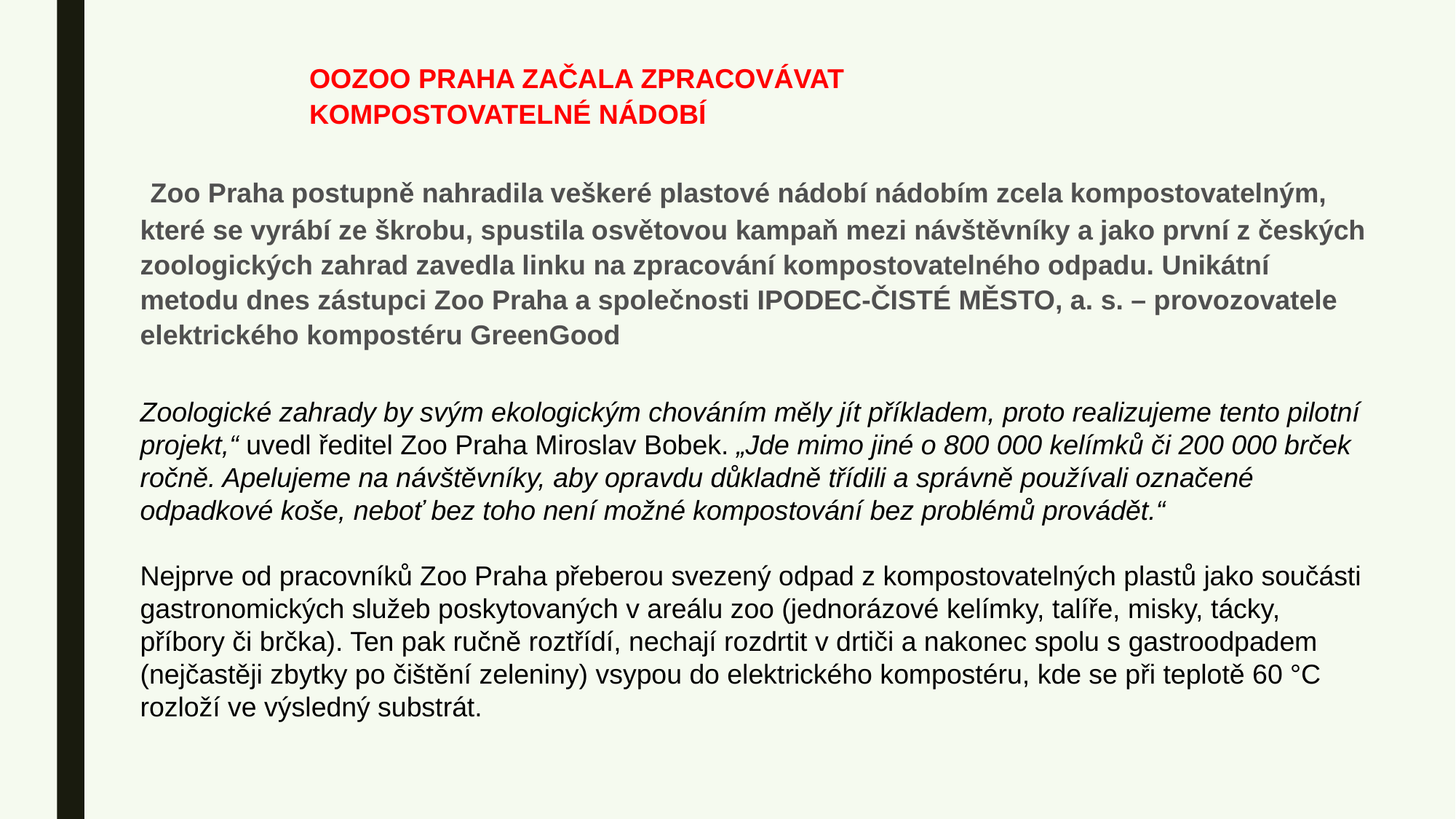

OOZOO PRAHA ZAČALA ZPRACOVÁVAT KOMPOSTOVATELNÉ NÁDOBÍ
 Zoo Praha postupně nahradila veškeré plastové nádobí nádobím zcela kompostovatelným, které se vyrábí ze škrobu, spustila osvětovou kampaň mezi návštěvníky a jako první z českých zoologických zahrad zavedla linku na zpracování kompostovatelného odpadu. Unikátní metodu dnes zástupci Zoo Praha a společnosti IPODEC-ČISTÉ MĚSTO, a. s. – provozovatele elektrického kompostéru GreenGood

Zoologické zahrady by svým ekologickým chováním měly jít příkladem, proto realizujeme tento pilotní projekt,“ uvedl ředitel Zoo Praha Miroslav Bobek. „Jde mimo jiné o 800 000 kelímků či 200 000 brček ročně. Apelujeme na návštěvníky, aby opravdu důkladně třídili a správně používali označené odpadkové koše, neboť bez toho není možné kompostování bez problémů provádět.“

Nejprve od pracovníků Zoo Praha přeberou svezený odpad z kompostovatelných plastů jako součásti gastronomických služeb poskytovaných v areálu zoo (jednorázové kelímky, talíře, misky, tácky, příbory či brčka). Ten pak ručně roztřídí, nechají rozdrtit v drtiči a nakonec spolu s gastroodpadem (nejčastěji zbytky po čištění zeleniny) vsypou do elektrického kompostéru, kde se při teplotě 60 °C rozloží ve výsledný substrát.